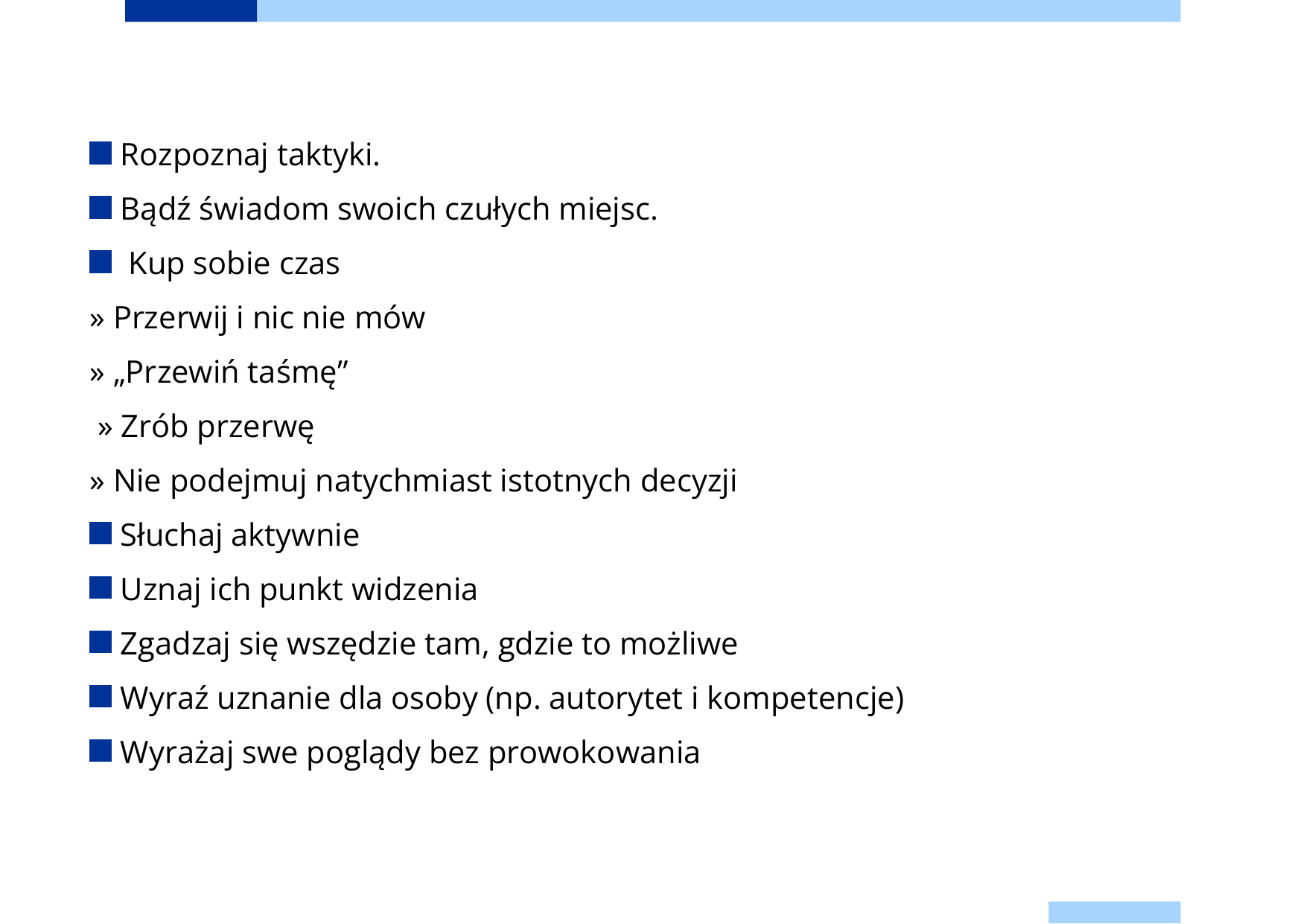

Rozpoznaj taktyki.
Bądź świadom swoich czułych miejsc.
 Kup sobie czas
» Przerwij i nic nie mów
» „Przewiń taśmę”
 » Zrób przerwę
» Nie podejmuj natychmiast istotnych decyzji
Słuchaj aktywnie
Uznaj ich punkt widzenia
Zgadzaj się wszędzie tam, gdzie to możliwe
Wyraź uznanie dla osoby (np. autorytet i kompetencje)
Wyrażaj swe poglądy bez prowokowania